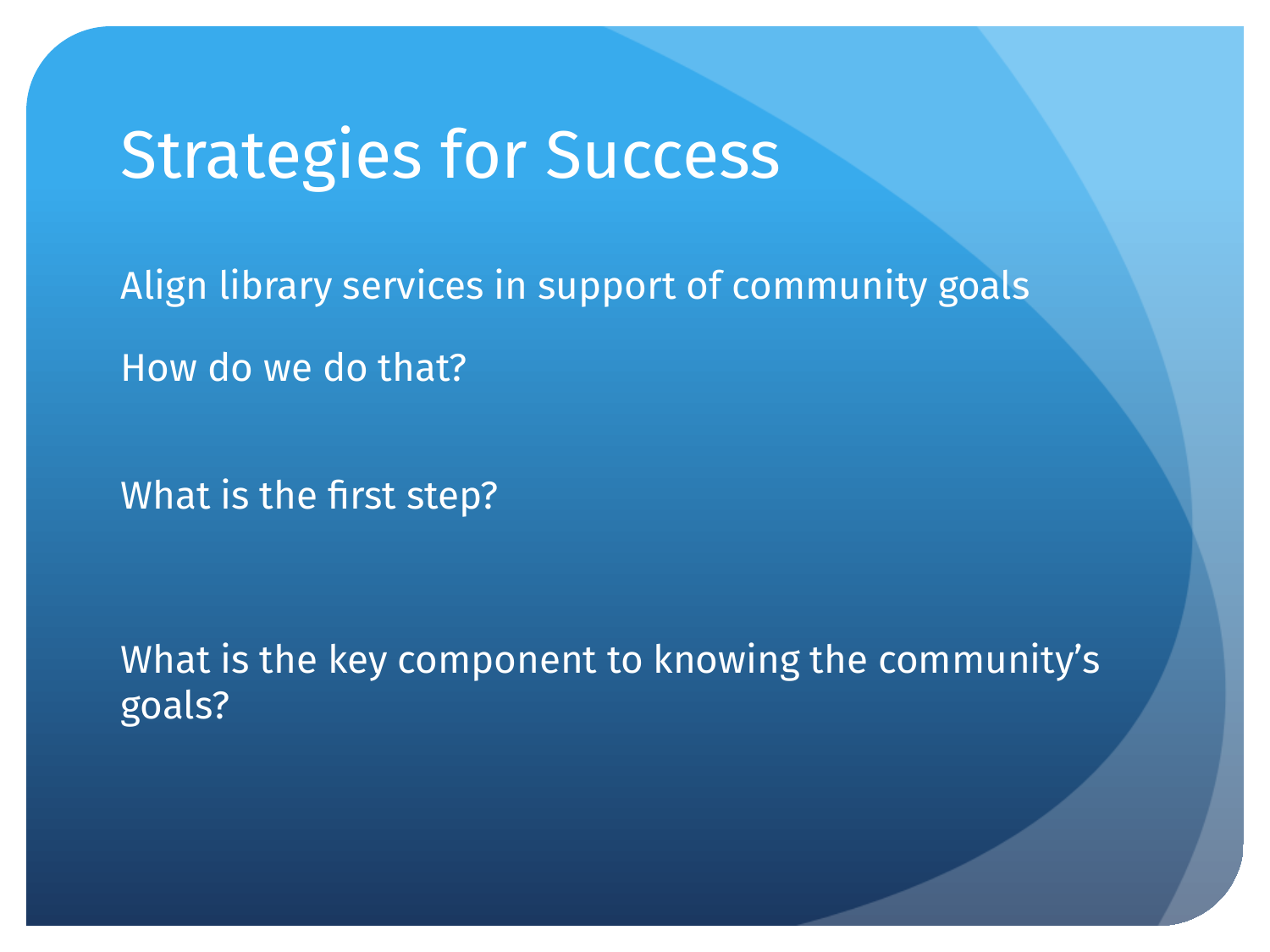

# Strategies for Success
Align library services in support of community goals
How do we do that?
What is the first step?

What is the key component to knowing the community’s goals?